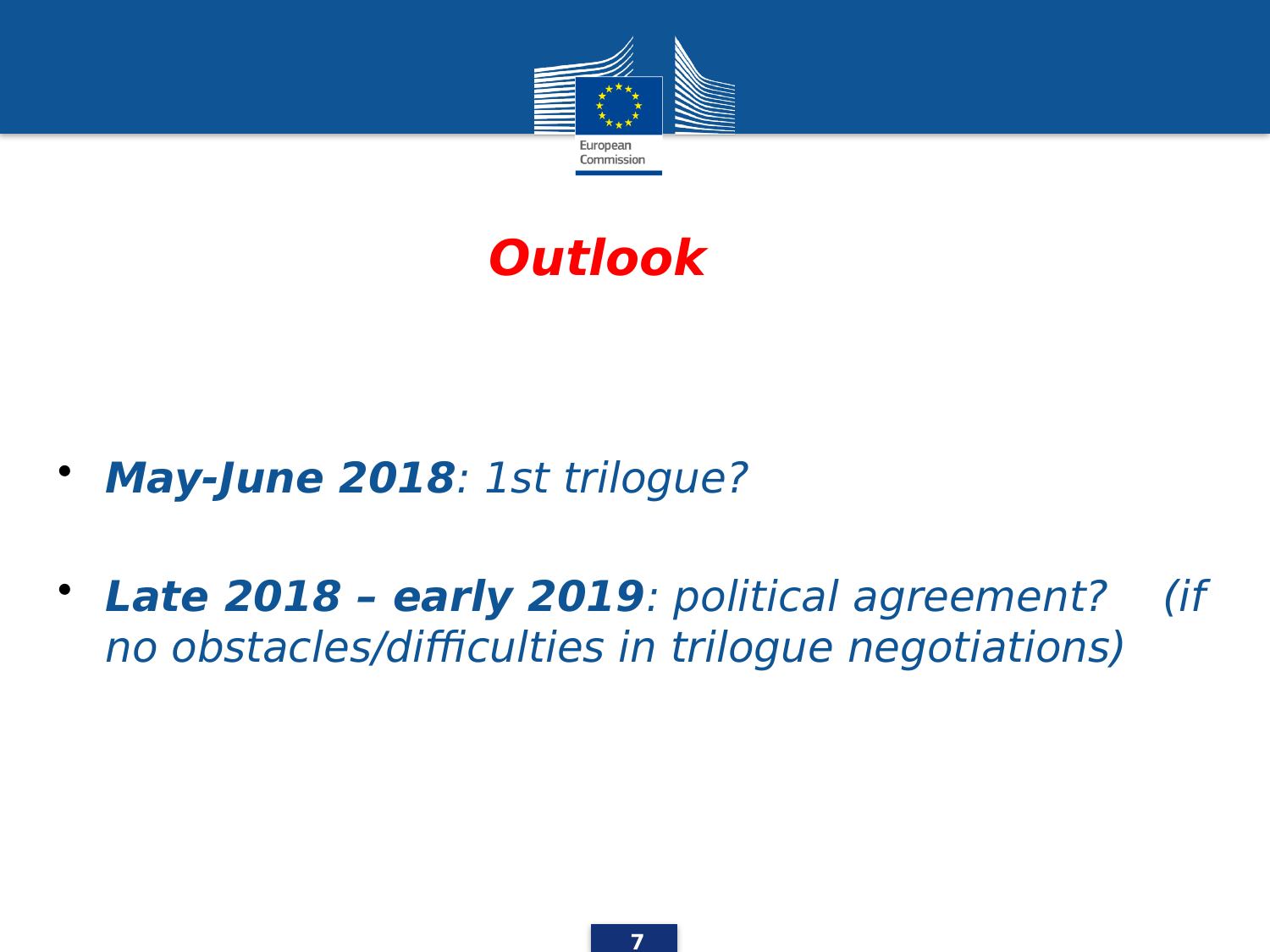

# Outlook

May-June 2018: 1st trilogue?

Late 2018 – early 2019: political agreement?    (if no obstacles/difficulties in trilogue negotiations)